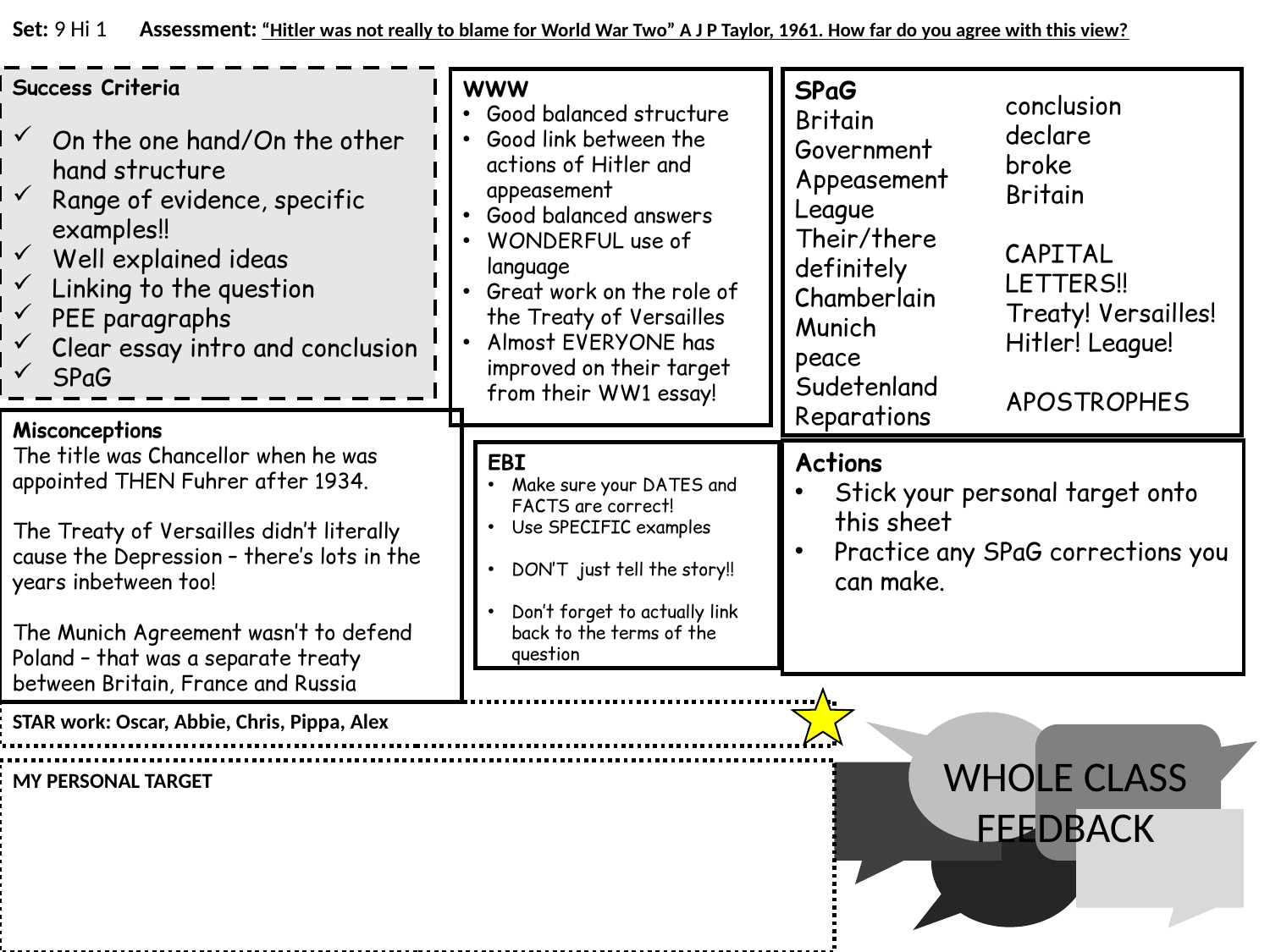

Set: 9 Hi 1	Assessment: “Hitler was not really to blame for World War Two” A J P Taylor, 1961. How far do you agree with this view?
Success Criteria

On the one hand/On the other hand structure
Range of evidence, specific examples!!
Well explained ideas
Linking to the question
PEE paragraphs
Clear essay intro and conclusion
SPaG
SPaG
Britain
Government
Appeasement
League
Their/there
definitely
Chamberlain
Munich
peace
Sudetenland
Reparations
WWW
Good balanced structure
Good link between the actions of Hitler and appeasement
Good balanced answers
WONDERFUL use of language
Great work on the role of the Treaty of Versailles
Almost EVERYONE has improved on their target from their WW1 essay!
conclusion
declare
broke
Britain

CAPITAL LETTERS!! Treaty! Versailles! Hitler! League!

APOSTROPHES

Misconceptions
The title was Chancellor when he was appointed THEN Fuhrer after 1934.

The Treaty of Versailles didn’t literally cause the Depression – there’s lots in the years inbetween too!

The Munich Agreement wasn’t to defend Poland – that was a separate treaty between Britain, France and Russia

Actions
Stick your personal target onto this sheet
Practice any SPaG corrections you can make.

EBI
Make sure your DATES and FACTS are correct!
Use SPECIFIC examples

DON’T  just tell the story!!

Don’t forget to actually link back to the terms of the question

STAR work: Oscar, Abbie, Chris, Pippa, Alex

WHOLE CLASS FEEDBACK
MY PERSONAL TARGET